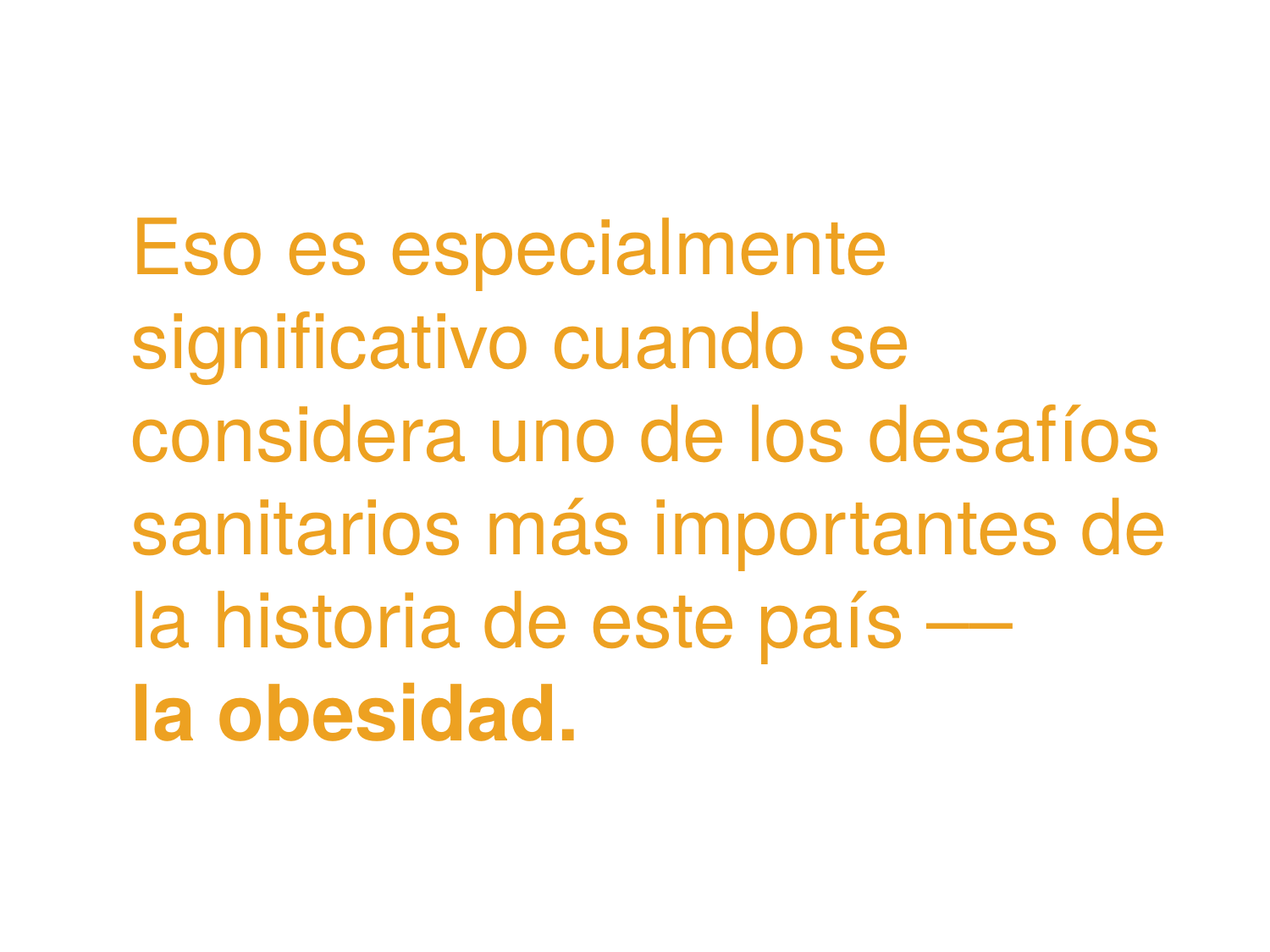

Eso es especialmente significativo cuando se considera uno de los desafíos sanitarios más importantes de la historia de este país ––
la obesidad.